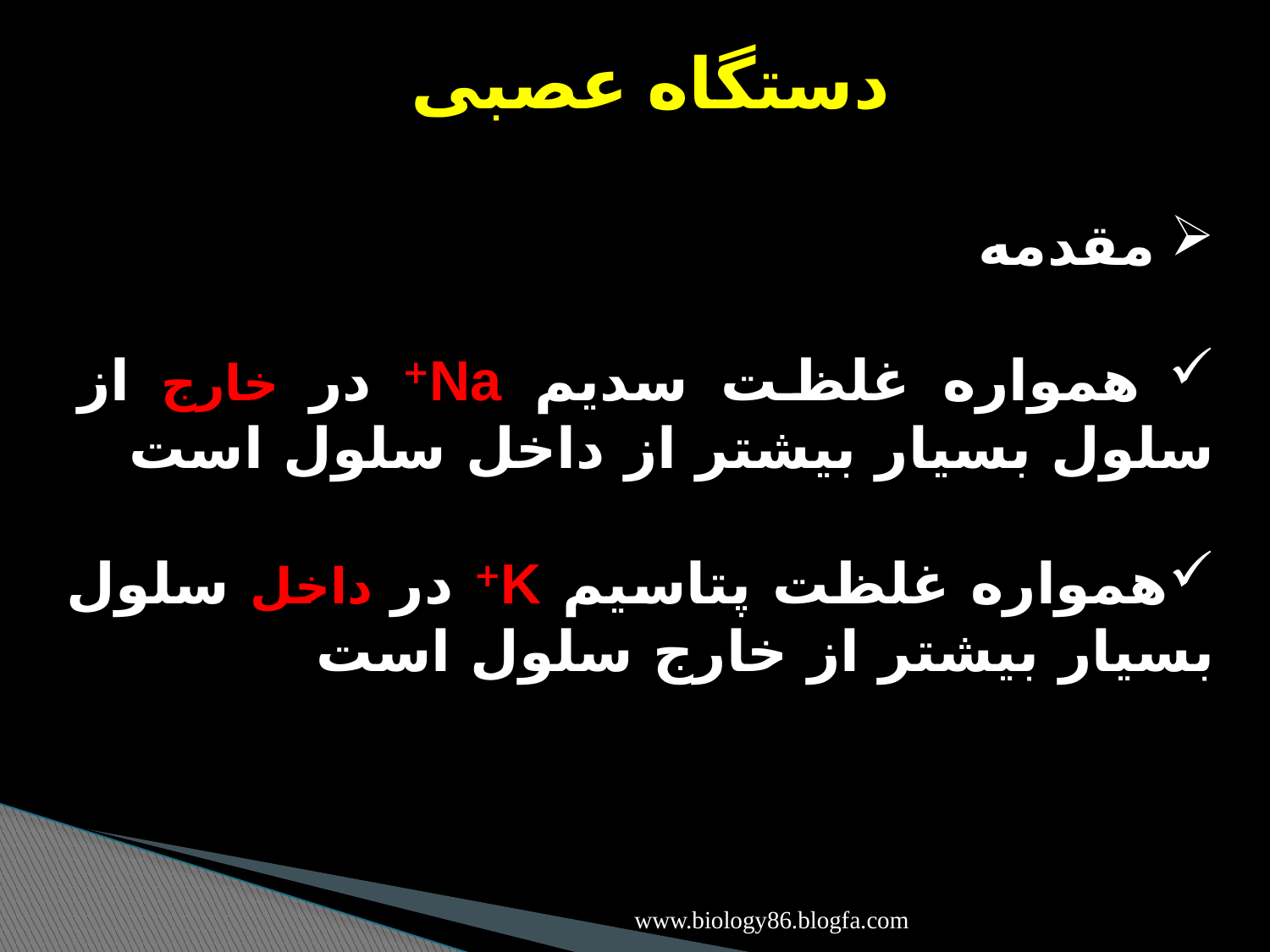

دستگاه عصبی
 مقدمه

 همواره غلظت سدیم Na+ در خارج از سلول بسیار بیشتر از داخل سلول است

همواره غلظت پتاسیم K+ در داخل سلول بسیار بیشتر از خارج سلول است

www.biology86.blogfa.com